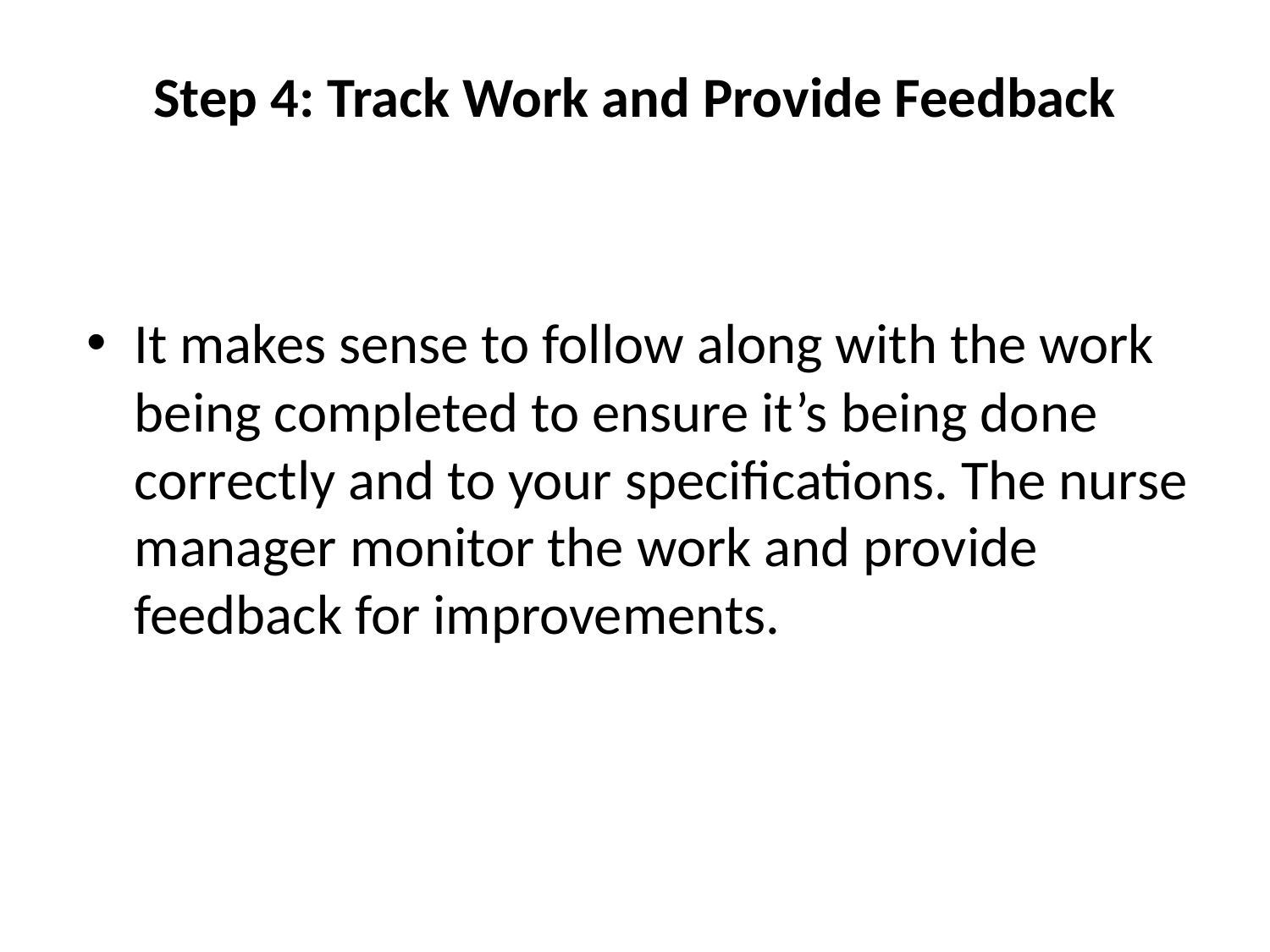

# Step 4: Track Work and Provide Feedback

It makes sense to follow along with the work being completed to ensure it’s being done correctly and to your specifications. The nurse manager monitor the work and provide feedback for improvements.